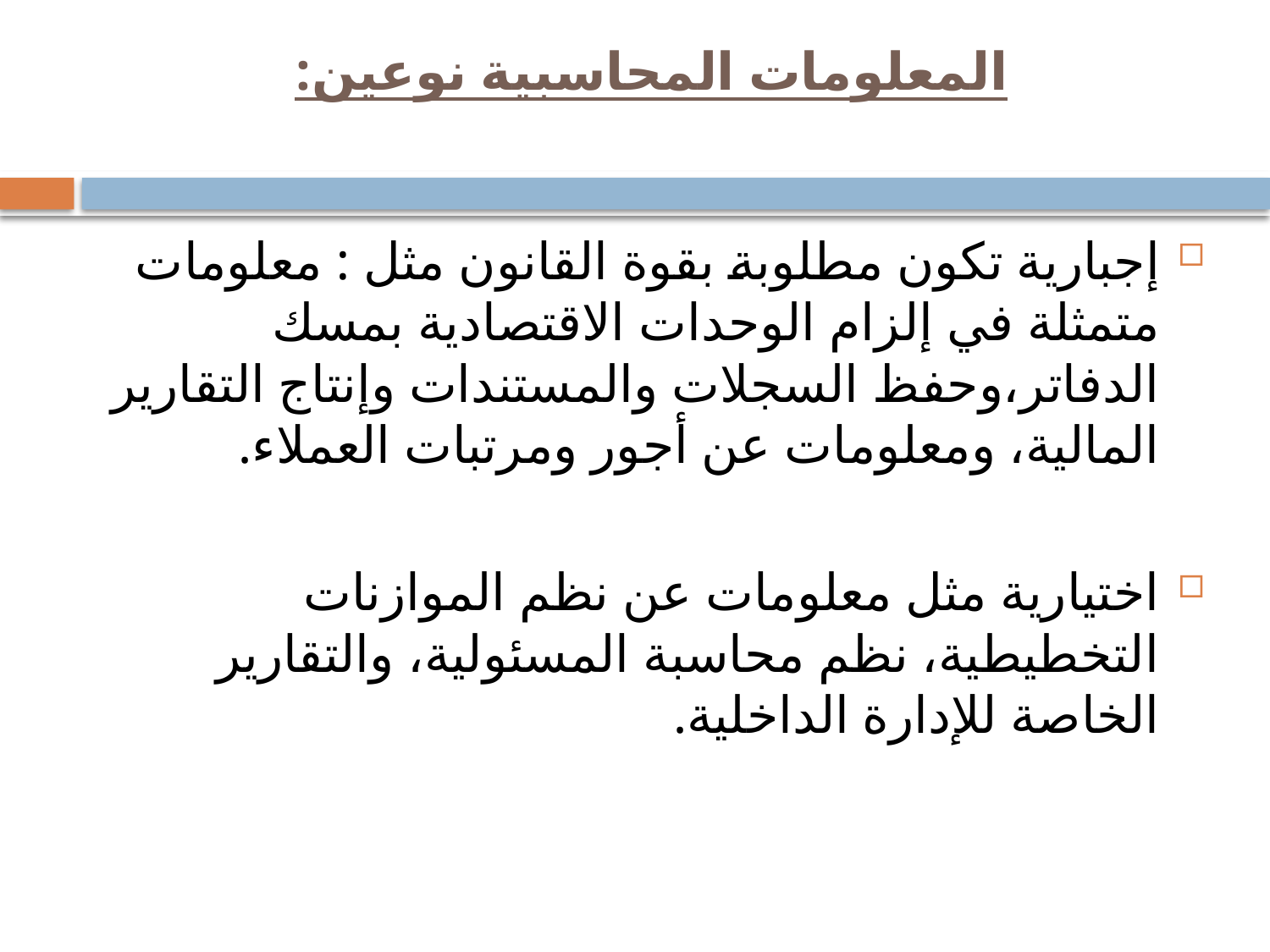

# المعلومات المحاسبية نوعين:
إجبارية تكون مطلوبة بقوة القانون مثل : معلومات متمثلة في إلزام الوحدات الاقتصادية بمسك الدفاتر،وحفظ السجلات والمستندات وإنتاج التقارير المالية، ومعلومات عن أجور ومرتبات العملاء.

اختيارية مثل معلومات عن نظم الموازنات التخطيطية، نظم محاسبة المسئولية، والتقارير الخاصة للإدارة الداخلية.